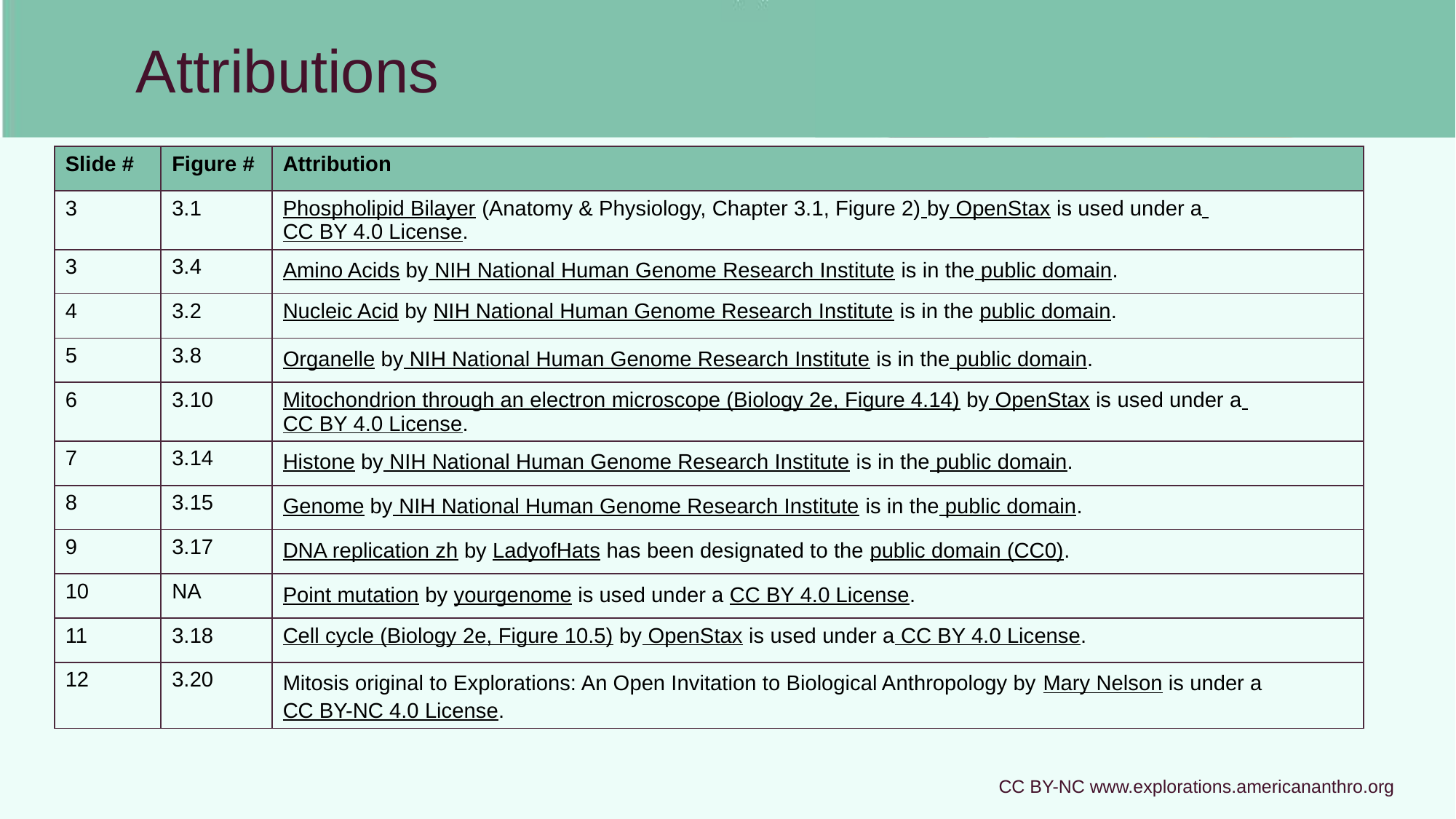

# Attributions
| Slide # | Figure # | Attribution |
| --- | --- | --- |
| 3 | 3.1 | Phospholipid Bilayer (Anatomy & Physiology, Chapter 3.1, Figure 2) by OpenStax is used under a CC BY 4.0 License. |
| 3 | 3.4 | Amino Acids by NIH National Human Genome Research Institute is in the public domain. |
| 4 | 3.2 | Nucleic Acid by NIH National Human Genome Research Institute is in the public domain. |
| 5 | 3.8 | Organelle by NIH National Human Genome Research Institute is in the public domain. |
| 6 | 3.10 | Mitochondrion through an electron microscope (Biology 2e, Figure 4.14) by OpenStax is used under a CC BY 4.0 License. |
| 7 | 3.14 | Histone by NIH National Human Genome Research Institute is in the public domain. |
| 8 | 3.15 | Genome by NIH National Human Genome Research Institute is in the public domain. |
| 9 | 3.17 | DNA replication zh by LadyofHats has been designated to the public domain (CC0). |
| 10 | NA | Point mutation by yourgenome is used under a CC BY 4.0 License. |
| 11 | 3.18 | Cell cycle (Biology 2e, Figure 10.5) by OpenStax is used under a CC BY 4.0 License. |
| 12 | 3.20 | Mitosis original to Explorations: An Open Invitation to Biological Anthropology by Mary Nelson is under a CC BY-NC 4.0 License. |